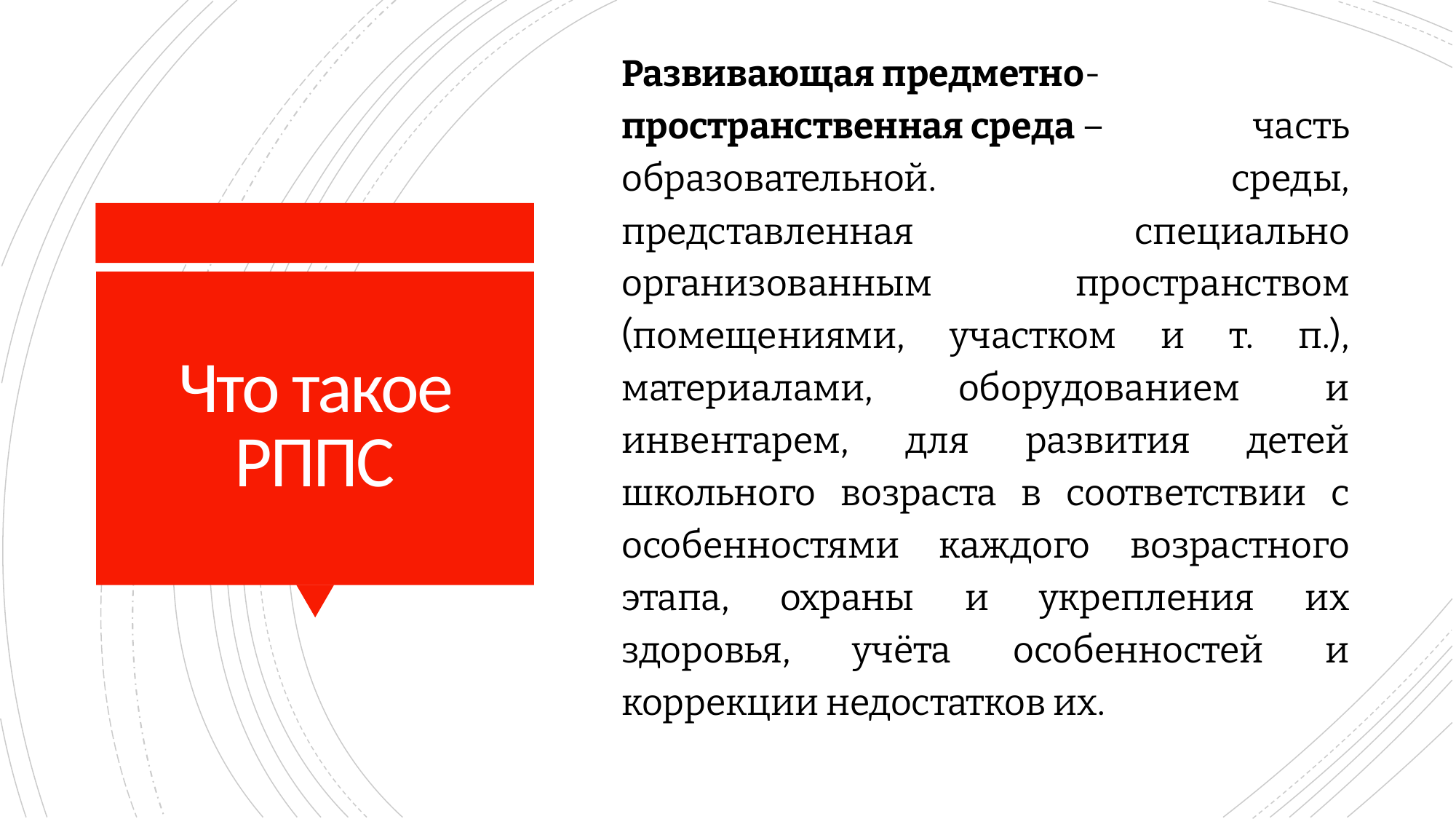

Развивающая предметно-пространственная среда – часть образовательной. среды, представленная специально организованным пространством (помещениями, участком и т. п.), материалами, оборудованием и инвентарем, для развития детей школьного возраста в соответствии с особенностями каждого возрастного этапа, охраны и укрепления их здоровья, учёта особенностей и коррекции недостатков их.

# Что такое РППС